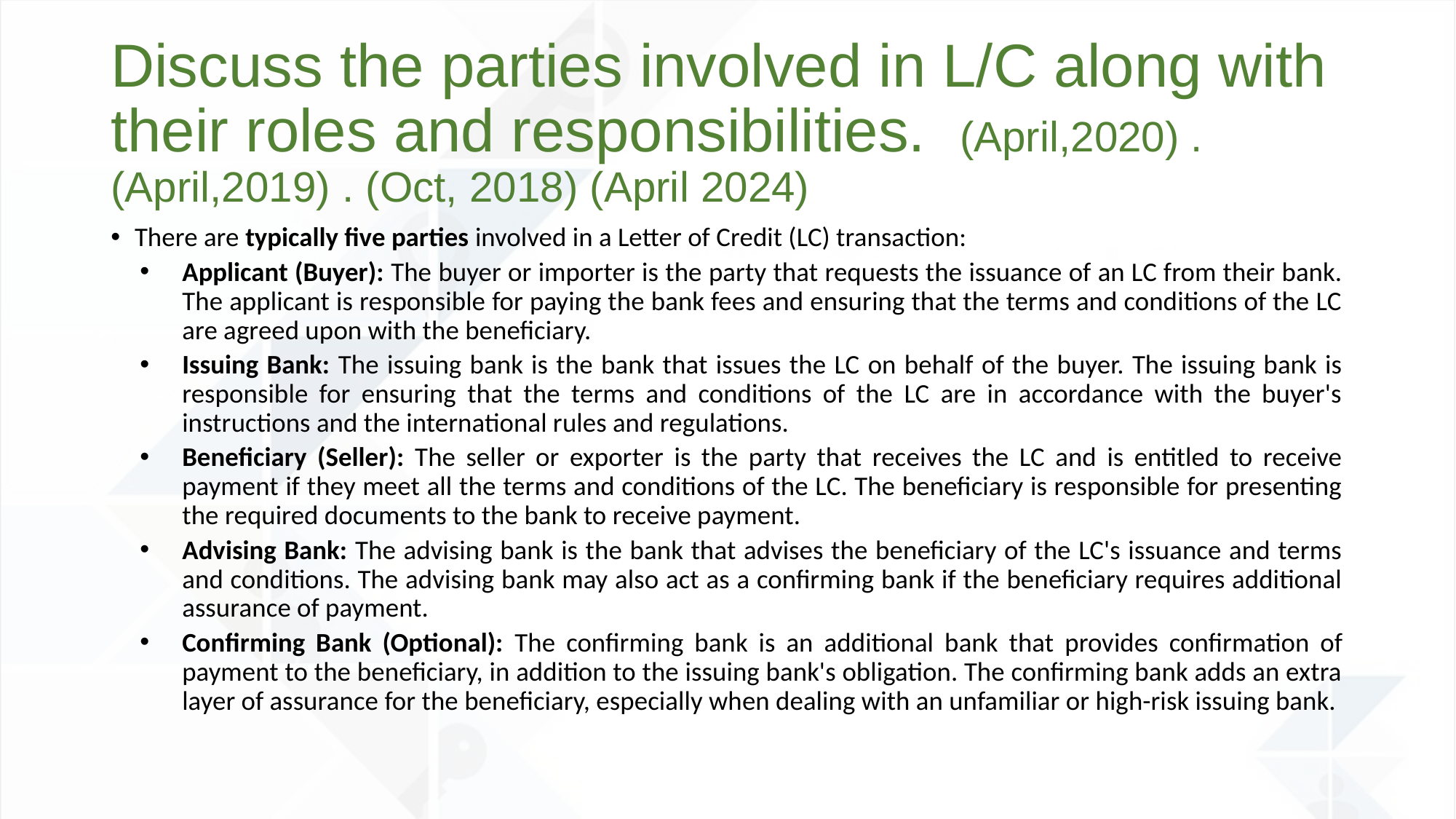

# Discuss the parties involved in L/C along with their roles and responsibilities.  (April,2020) . (April,2019) . (Oct, 2018) (April 2024)
There are typically five parties involved in a Letter of Credit (LC) transaction:
Applicant (Buyer): The buyer or importer is the party that requests the issuance of an LC from their bank. The applicant is responsible for paying the bank fees and ensuring that the terms and conditions of the LC are agreed upon with the beneficiary.
Issuing Bank: The issuing bank is the bank that issues the LC on behalf of the buyer. The issuing bank is responsible for ensuring that the terms and conditions of the LC are in accordance with the buyer's instructions and the international rules and regulations.
Beneficiary (Seller): The seller or exporter is the party that receives the LC and is entitled to receive payment if they meet all the terms and conditions of the LC. The beneficiary is responsible for presenting the required documents to the bank to receive payment.
Advising Bank: The advising bank is the bank that advises the beneficiary of the LC's issuance and terms and conditions. The advising bank may also act as a confirming bank if the beneficiary requires additional assurance of payment.
Confirming Bank (Optional): The confirming bank is an additional bank that provides confirmation of payment to the beneficiary, in addition to the issuing bank's obligation. The confirming bank adds an extra layer of assurance for the beneficiary, especially when dealing with an unfamiliar or high-risk issuing bank.